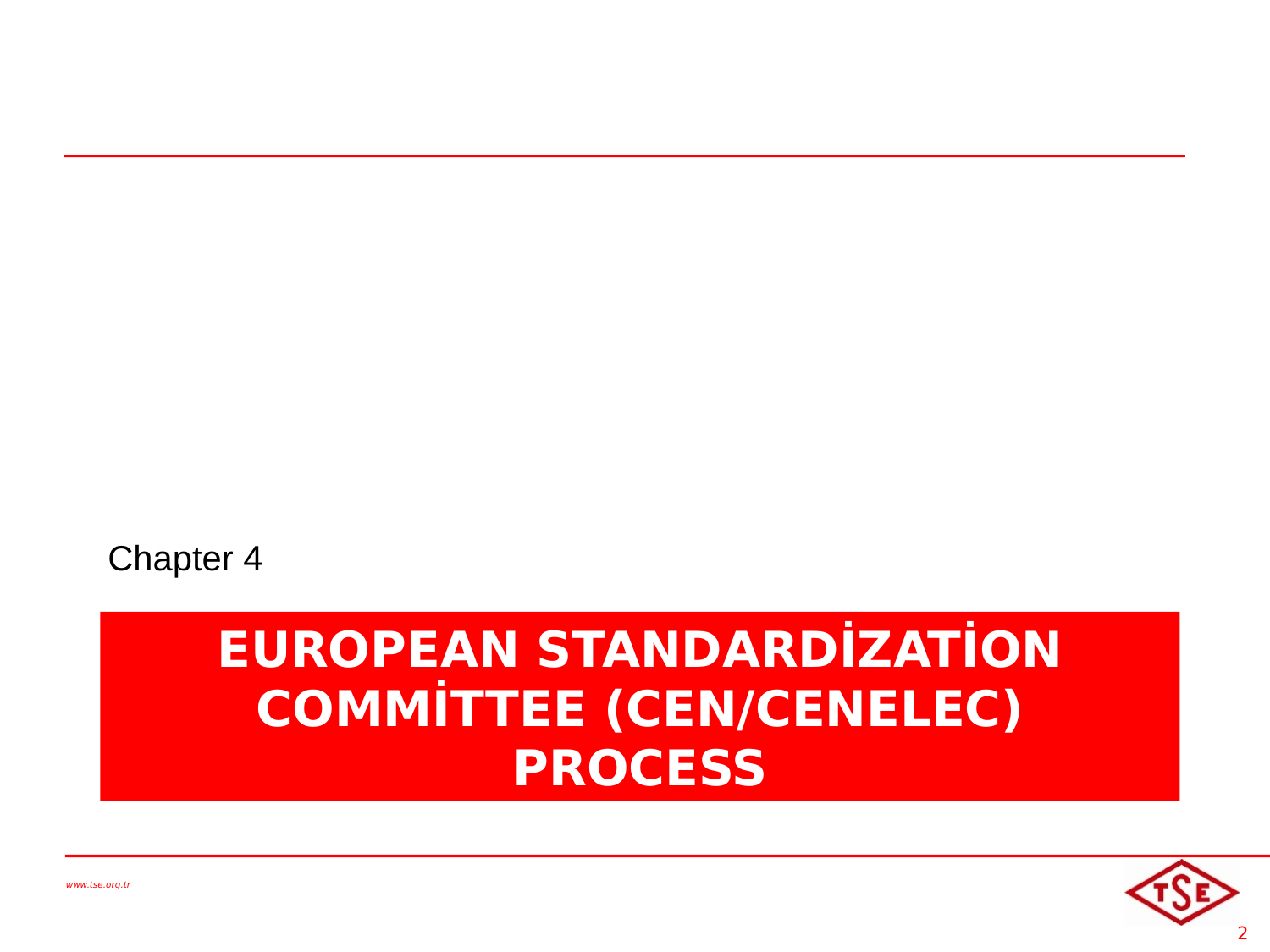

Chapter 4
# European Standardization committee (CEN/CENELEC) process

www.tse.org.tr
2